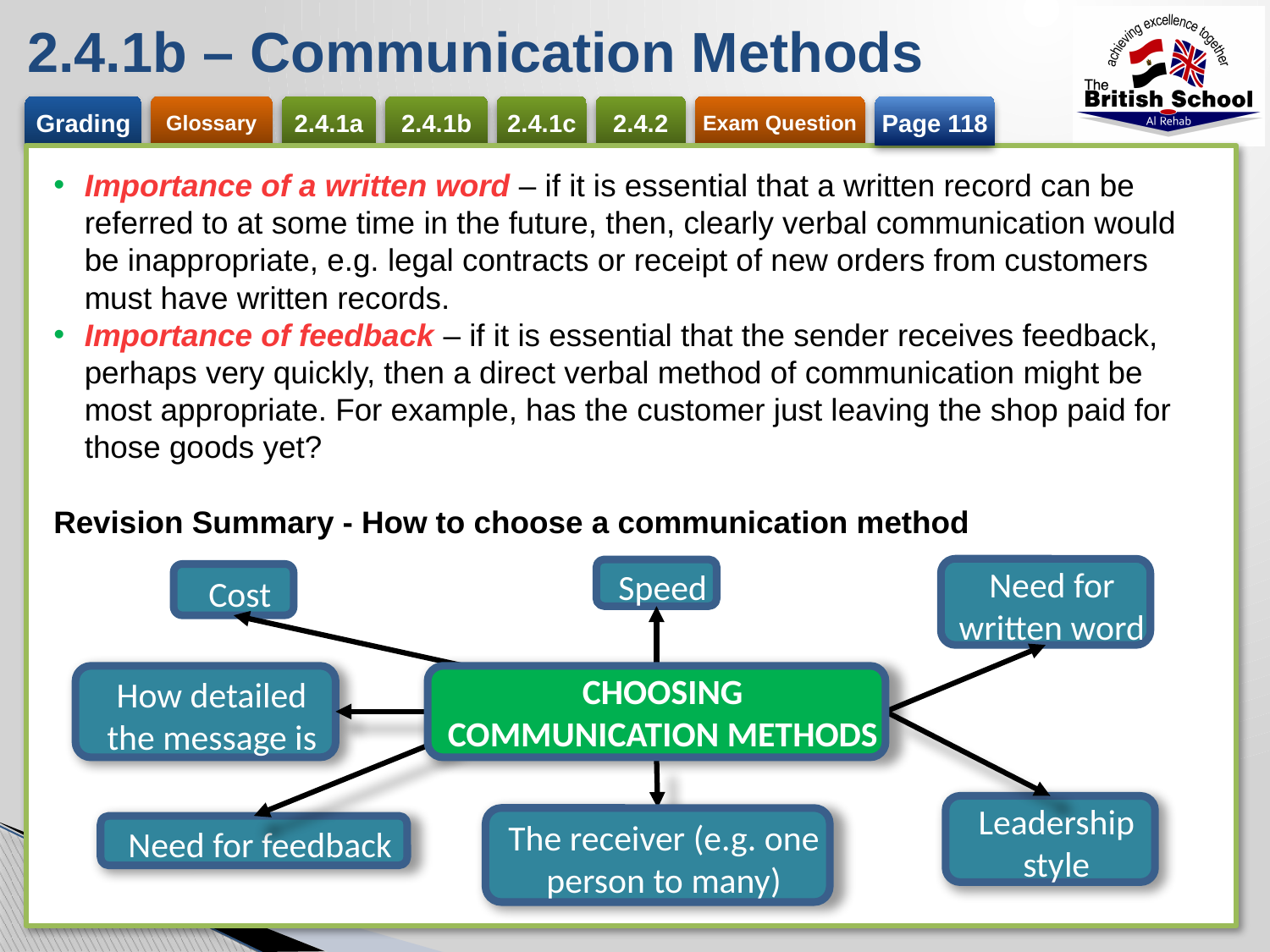

# 2.4.1b – Communication Methods
Page 118
Importance of a written word – if it is essential that a written record can be referred to at some time in the future, then, clearly verbal communication would be inappropriate, e.g. legal contracts or receipt of new orders from customers must have written records.
Importance of feedback – if it is essential that the sender receives feedback, perhaps very quickly, then a direct verbal method of communication might be most appropriate. For example, has the customer just leaving the shop paid for those goods yet?
Revision Summary - How to choose a communication method
Need for written word
Speed
Cost
How detailed the message is
CHOOSING COMMUNICATION METHODS
Leadership style
The receiver (e.g. one person to many)
Need for feedback